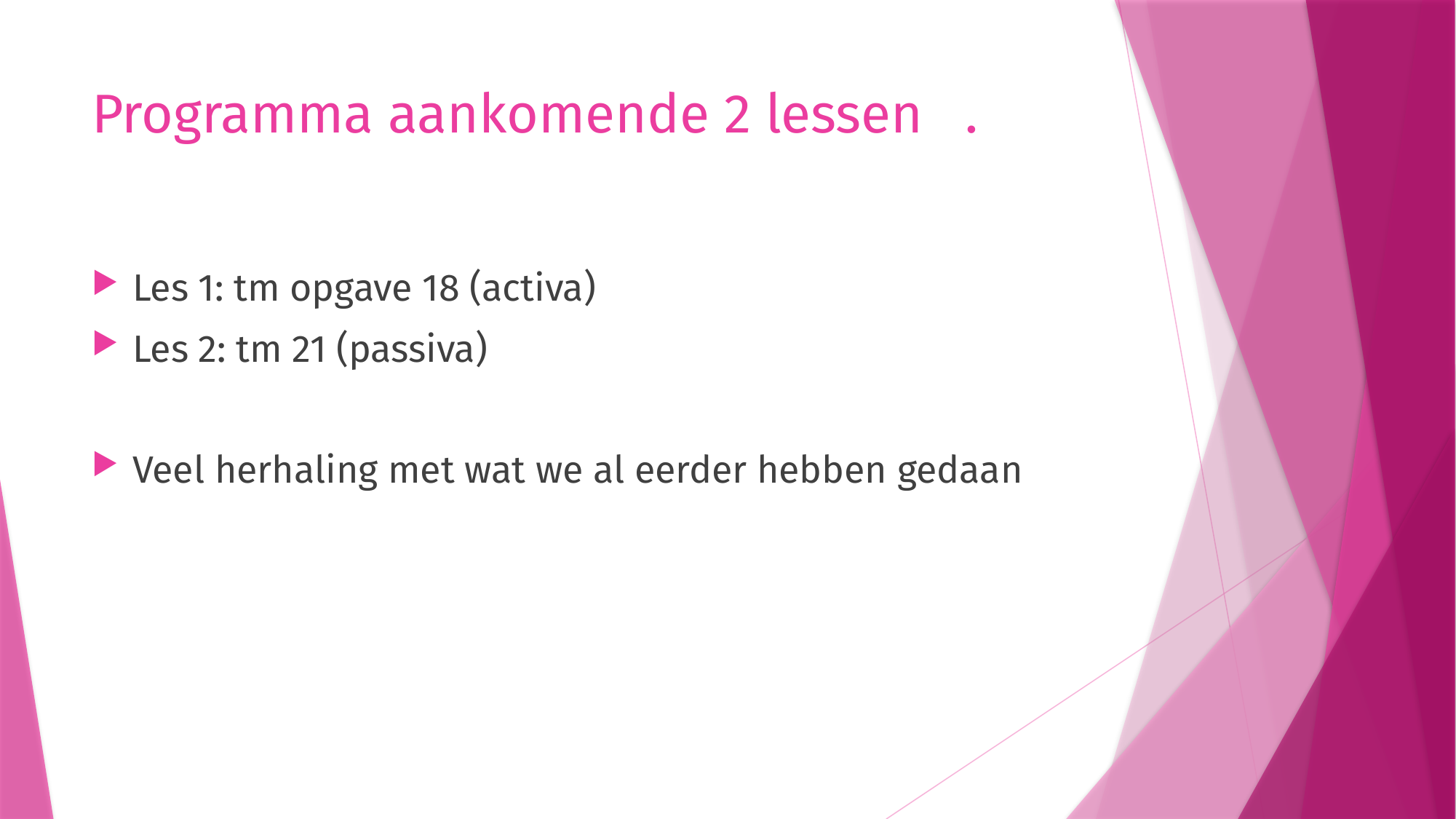

# Programma aankomende 2 lessen	.
Les 1: tm opgave 18 (activa)
Les 2: tm 21 (passiva)

Veel herhaling met wat we al eerder hebben gedaan